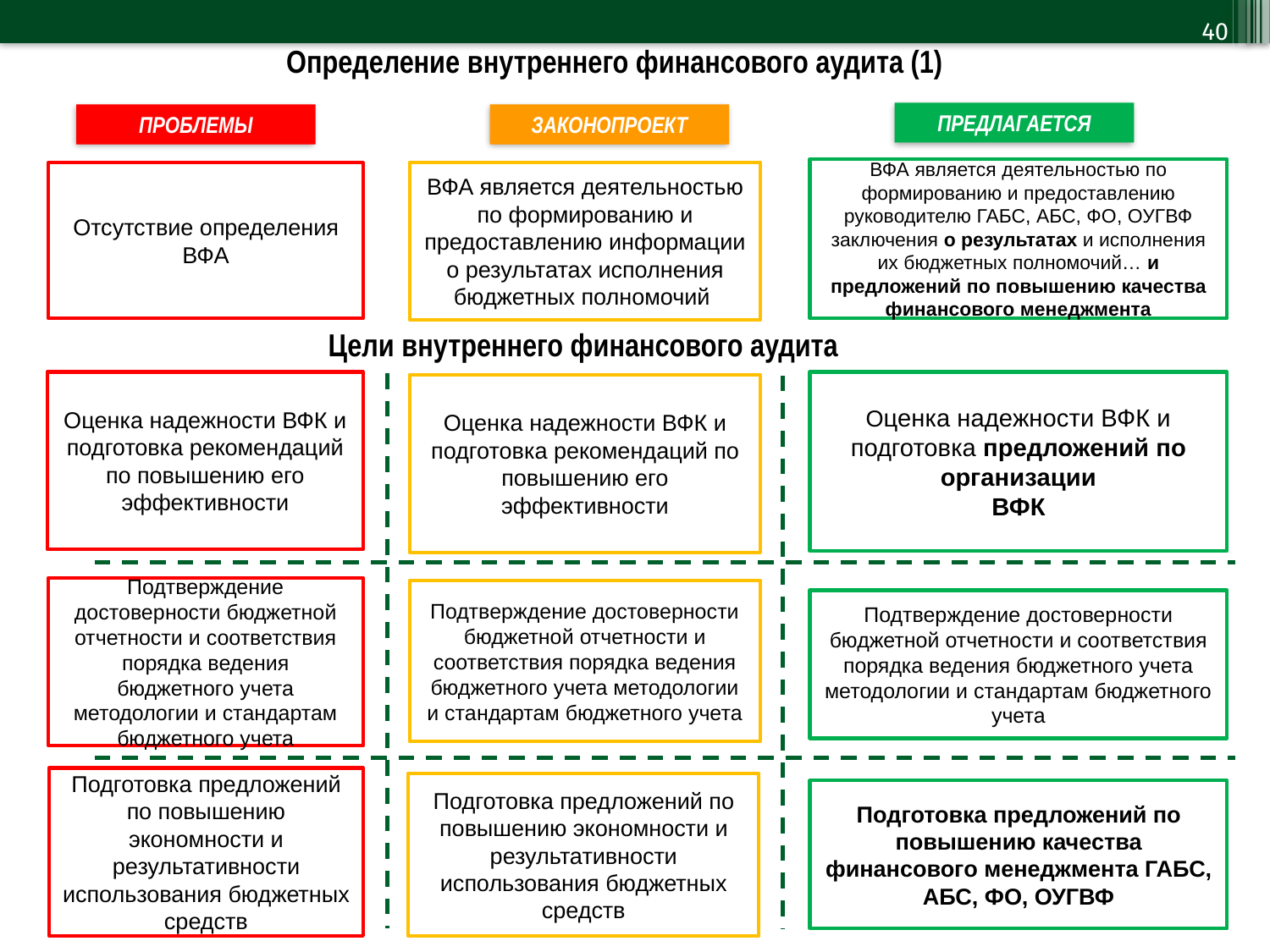

40
Определение внутреннего финансового аудита (1)
ПРЕДЛАГАЕТСЯ
ПРОБЛЕМЫ
ЗАКОНОПРОЕКТ
ВФА является деятельностью по формированию и предоставлению руководителю ГАБС, АБС, ФО, ОУГВФ заключения о результатах и исполнения их бюджетных полномочий… и предложений по повышению качества финансового менеджмента
ВФА является деятельностью по формированию и предоставлению информации о результатах исполнения бюджетных полномочий
Отсутствие определения ВФА
Цели внутреннего финансового аудита
Оценка надежности ВФК и подготовка рекомендаций по повышению его эффективности
Оценка надежности ВФК и подготовка предложений по организации
ВФК
Оценка надежности ВФК и подготовка рекомендаций по повышению его эффективности
Подтверждение достоверности бюджетной отчетности и соответствия порядка ведения бюджетного учета методологии и стандартам бюджетного учета
Подтверждение достоверности бюджетной отчетности и соответствия порядка ведения бюджетного учета методологии и стандартам бюджетного учета
Подтверждение достоверности бюджетной отчетности и соответствия порядка ведения бюджетного учета методологии и стандартам бюджетного учета
Подготовка предложений по повышению экономности и результативности использования бюджетных средств
Подготовка предложений по повышению экономности и результативности использования бюджетных средств
Подготовка предложений по повышению качества финансового менеджмента ГАБС, АБС, ФО, ОУГВФ